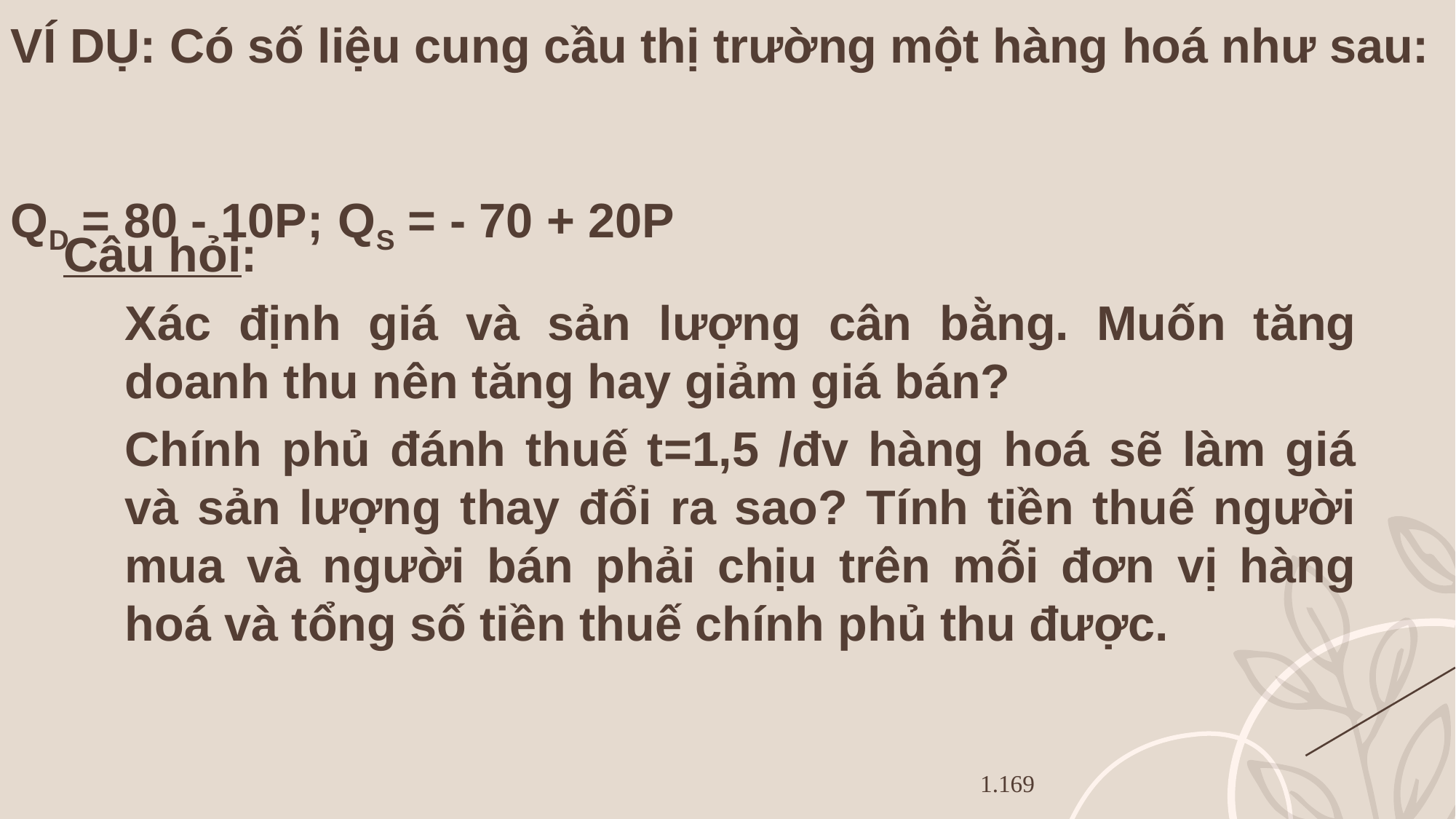

VÍ DỤ: Có số liệu cung cầu thị trường một hàng hoá như sau:
QD = 80 - 10P;	QS = - 70 + 20P
Câu hỏi:
Xác định giá và sản lượng cân bằng. Muốn tăng doanh thu nên tăng hay giảm giá bán?
Chính phủ đánh thuế t=1,5 /đv hàng hoá sẽ làm giá và sản lượng thay đổi ra sao? Tính tiền thuế người mua và người bán phải chịu trên mỗi đơn vị hàng hoá và tổng số tiền thuế chính phủ thu được.

1.169